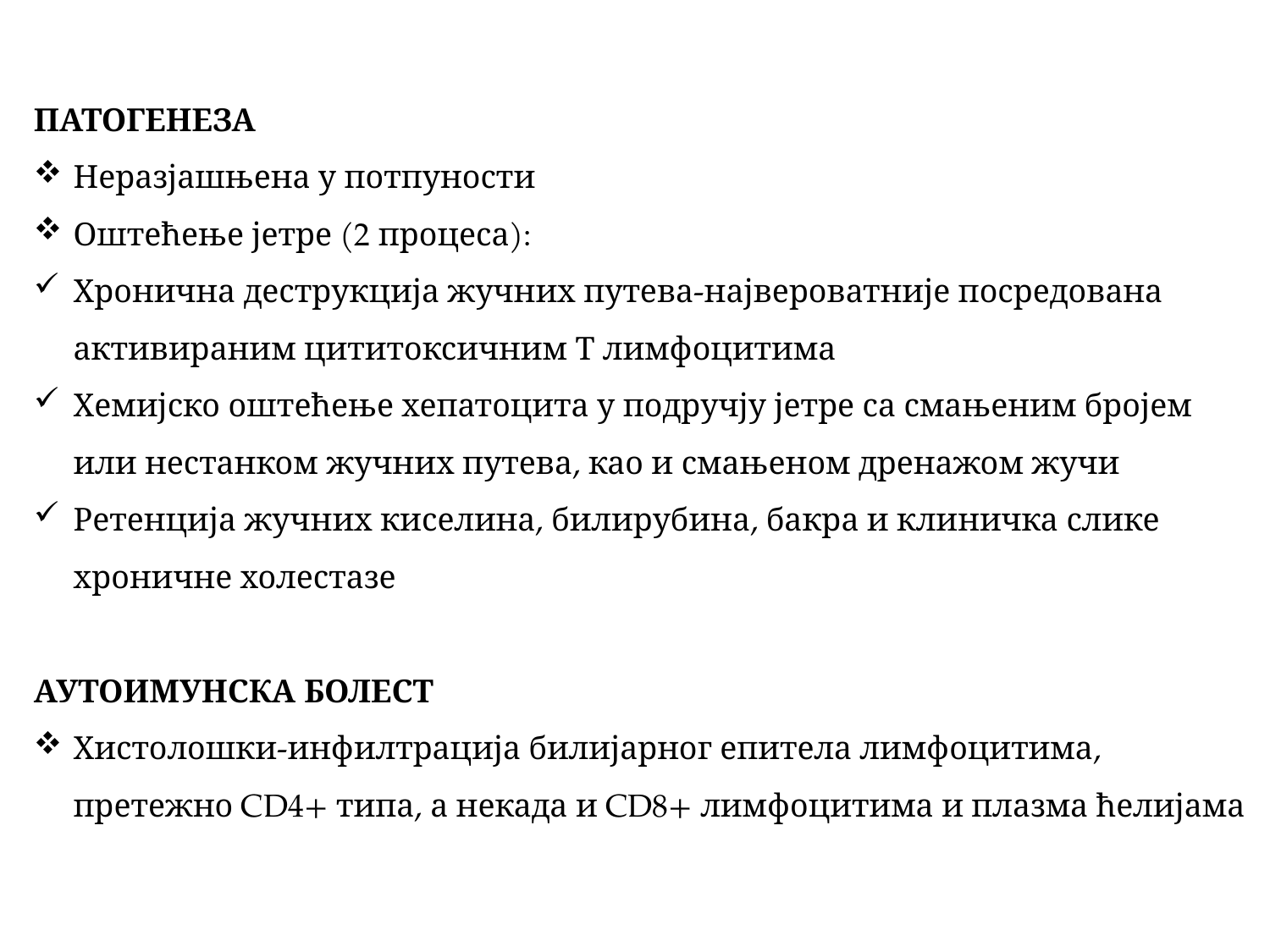

ПАТОГЕНЕЗА
Неразјашњена у потпуности
Оштећење јетре (2 процеса):
Хронична деструкција жучних путева-највероватније посредована активираним цититоксичним Т лимфоцитима
Хемијско оштећење хепатоцита у подручју јетре са смањеним бројем или нестанком жучних путева, као и смањеном дренажом жучи
Ретенција жучних киселина, билирубина, бакра и клиничка слике хроничне холестазе

АУТОИМУНСКА БОЛЕСТ
Хистолошки-инфилтрација билијарног епитела лимфоцитима, претежно CD4+ типа, а некада и CD8+ лимфоцитима и плазма ћелијама